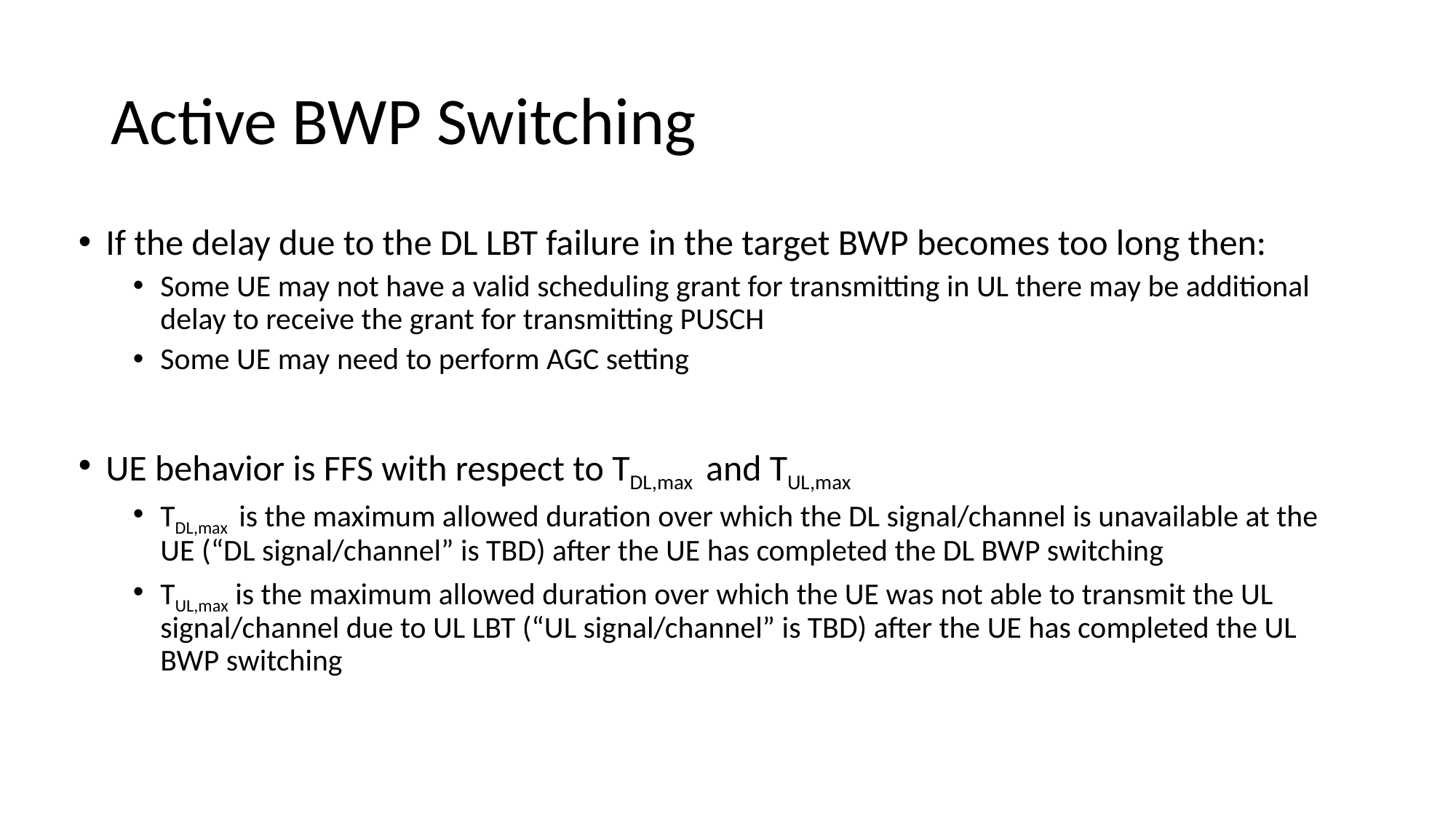

# Active BWP Switching
If the delay due to the DL LBT failure in the target BWP becomes too long then:
Some UE may not have a valid scheduling grant for transmitting in UL there may be additional delay to receive the grant for transmitting PUSCH
Some UE may need to perform AGC setting

UE behavior is FFS with respect to TDL,max  and TUL,max
TDL,max  is the maximum allowed duration over which the DL signal/channel is unavailable at the UE (“DL signal/channel” is TBD) after the UE has completed the DL BWP switching
TUL,max is the maximum allowed duration over which the UE was not able to transmit the UL signal/channel due to UL LBT (“UL signal/channel” is TBD) after the UE has completed the UL BWP switching